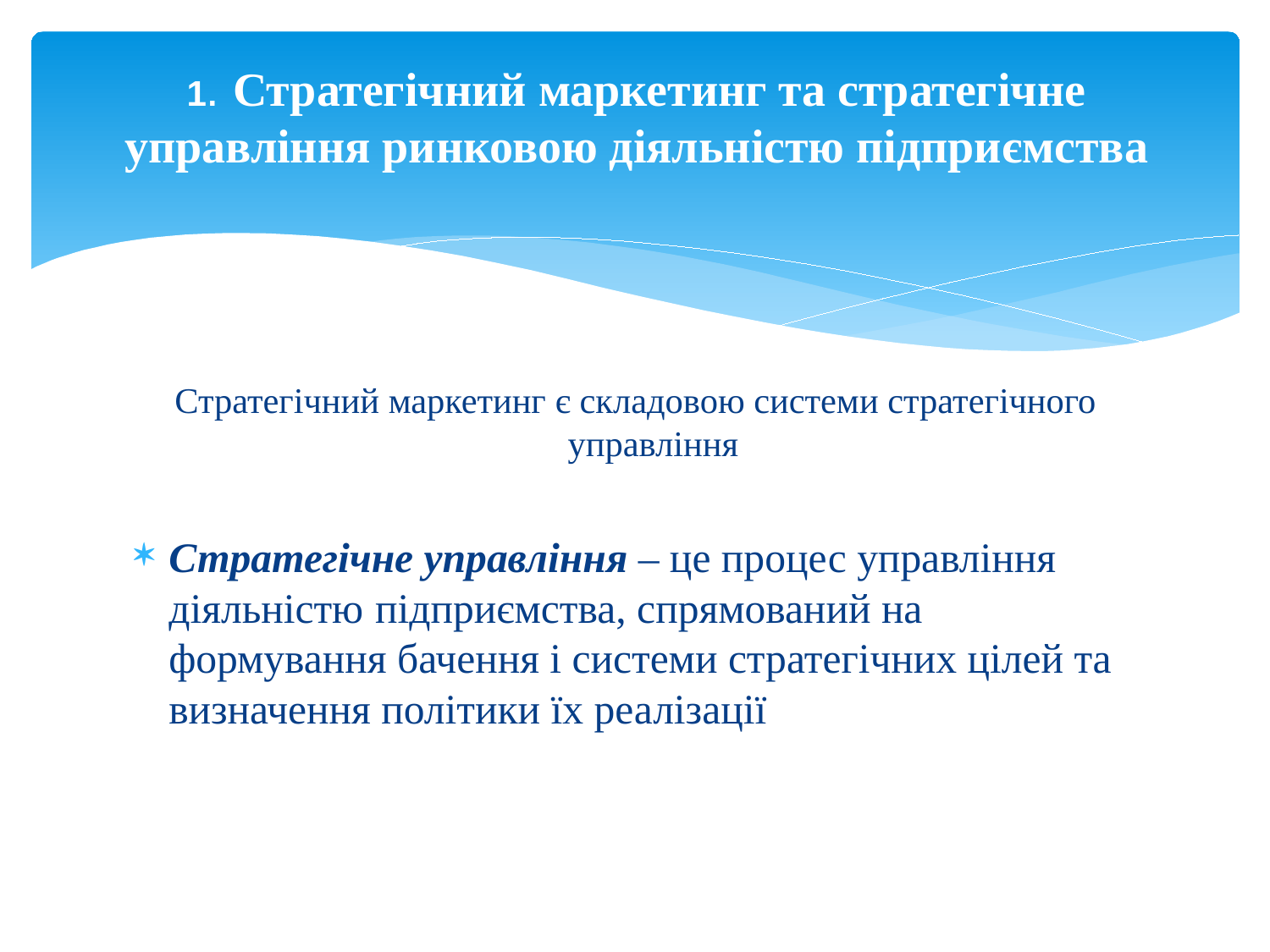

# 1. Стратегічний маркетинг та стратегічне управління ринковою діяльністю підприємства
Стратегічний маркетинг є складовою системи стратегічного управління

Стратегічне управління – це процес управління діяльністю підприємства, спрямований на формування бачення і системи стратегічних цілей та визначення політики їх реалізації